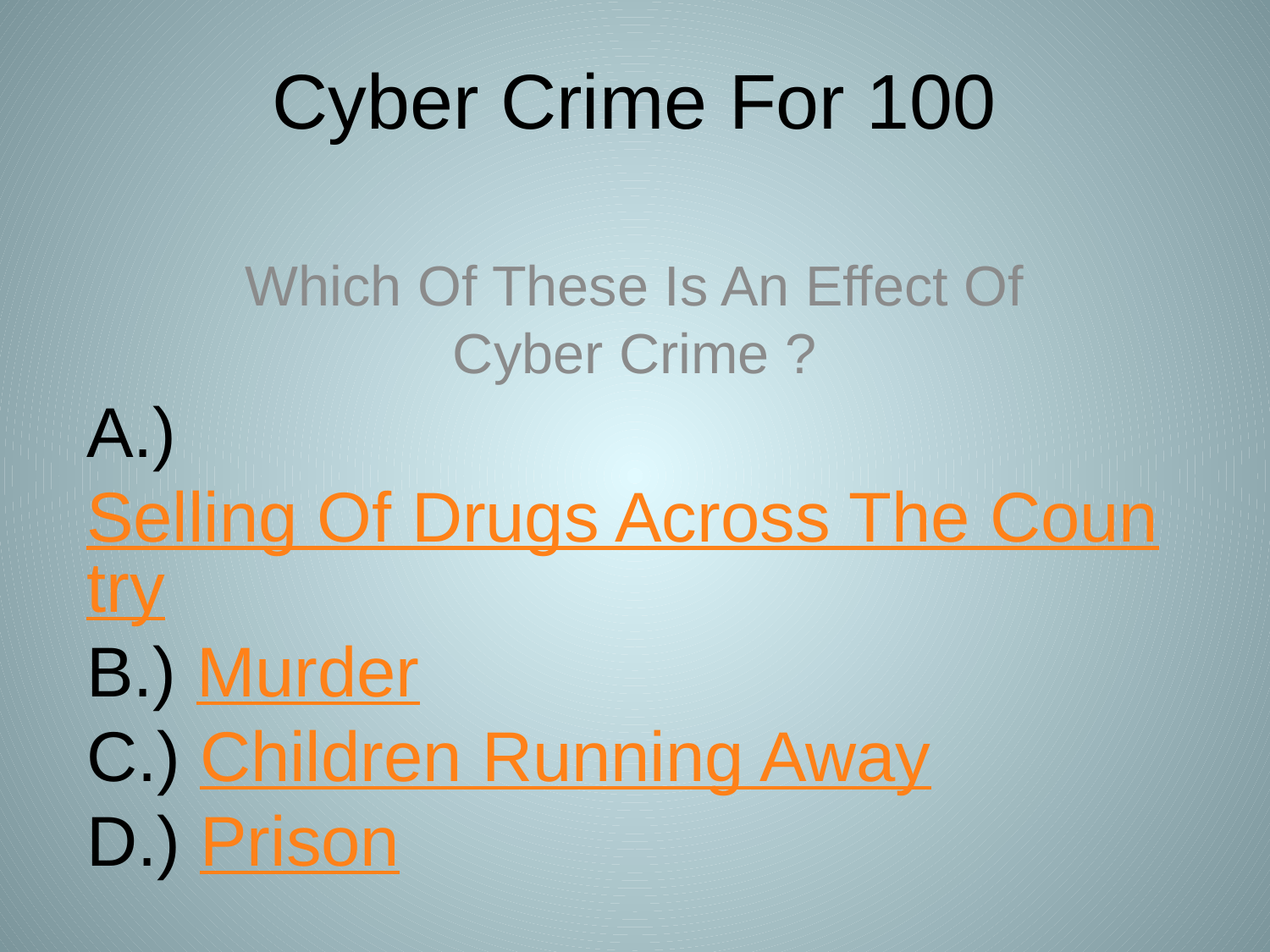

# Cyber Crime For 100
Which Of These Is An Effect Of Cyber Crime ?
A.) Selling Of Drugs Across The Country
B.) Murder
C.) Children Running Away
D.) Prison